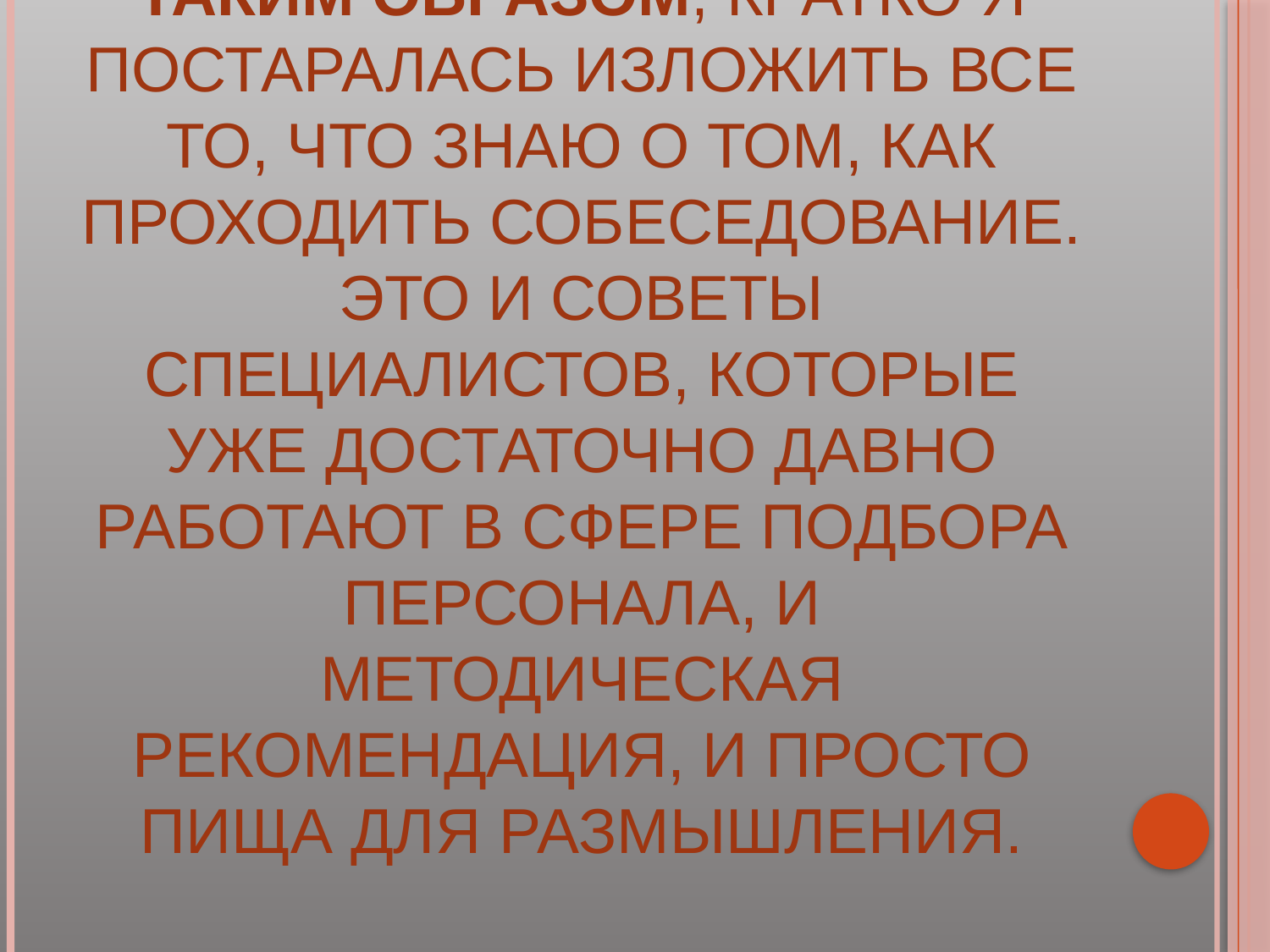

# Таким образом, кратко я постаралась изложить все то, что знаю о том, как проходить собеседование. Это и советы специалистов, которые уже достаточно давно работают в сфере подбора персонала, и методическая рекомендация, и просто пища для размышления.